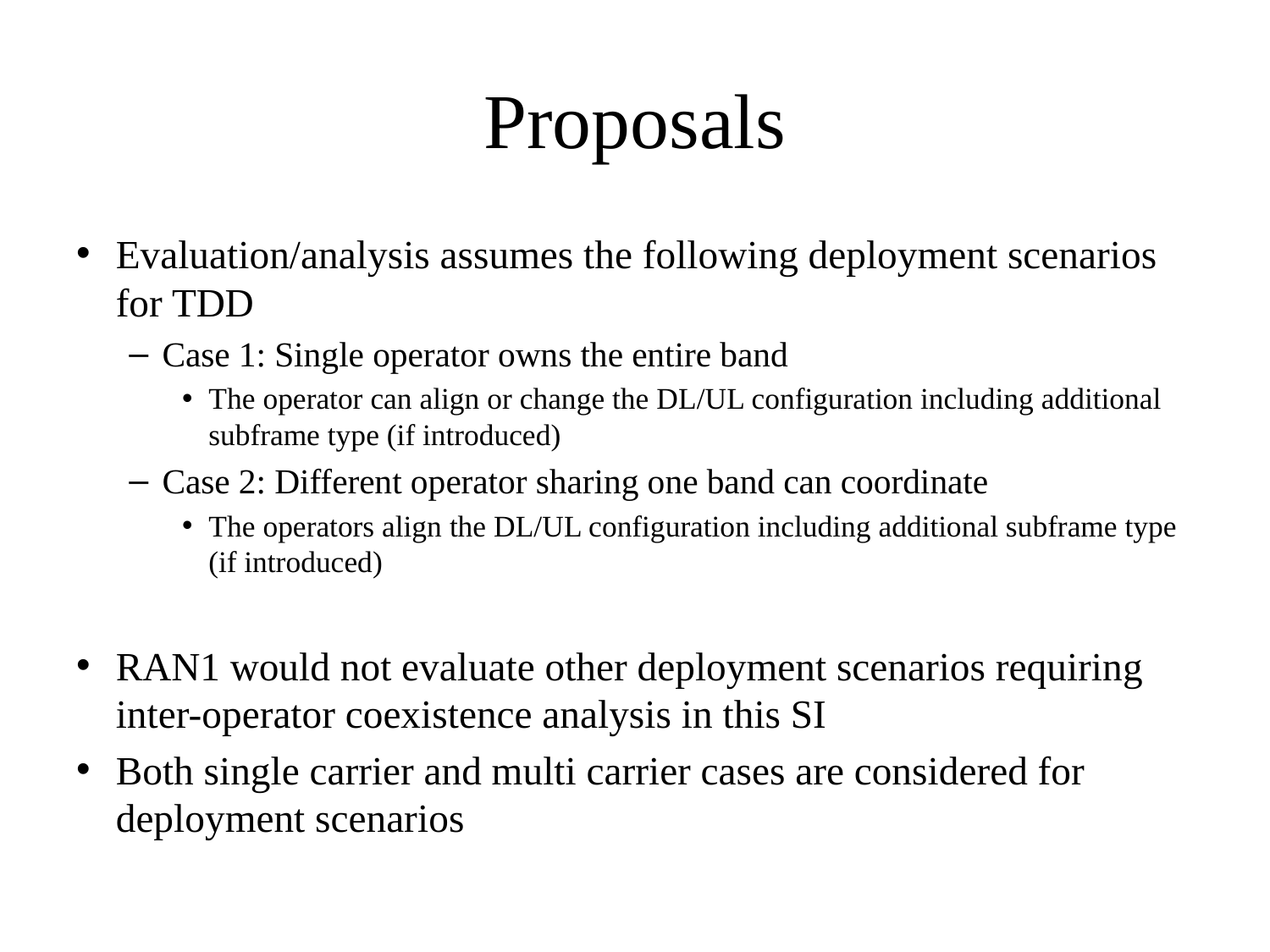

# Proposals
Evaluation/analysis assumes the following deployment scenarios for TDD
Case 1: Single operator owns the entire band
The operator can align or change the DL/UL configuration including additional subframe type (if introduced)
Case 2: Different operator sharing one band can coordinate
The operators align the DL/UL configuration including additional subframe type (if introduced)

RAN1 would not evaluate other deployment scenarios requiring inter-operator coexistence analysis in this SI
Both single carrier and multi carrier cases are considered for deployment scenarios